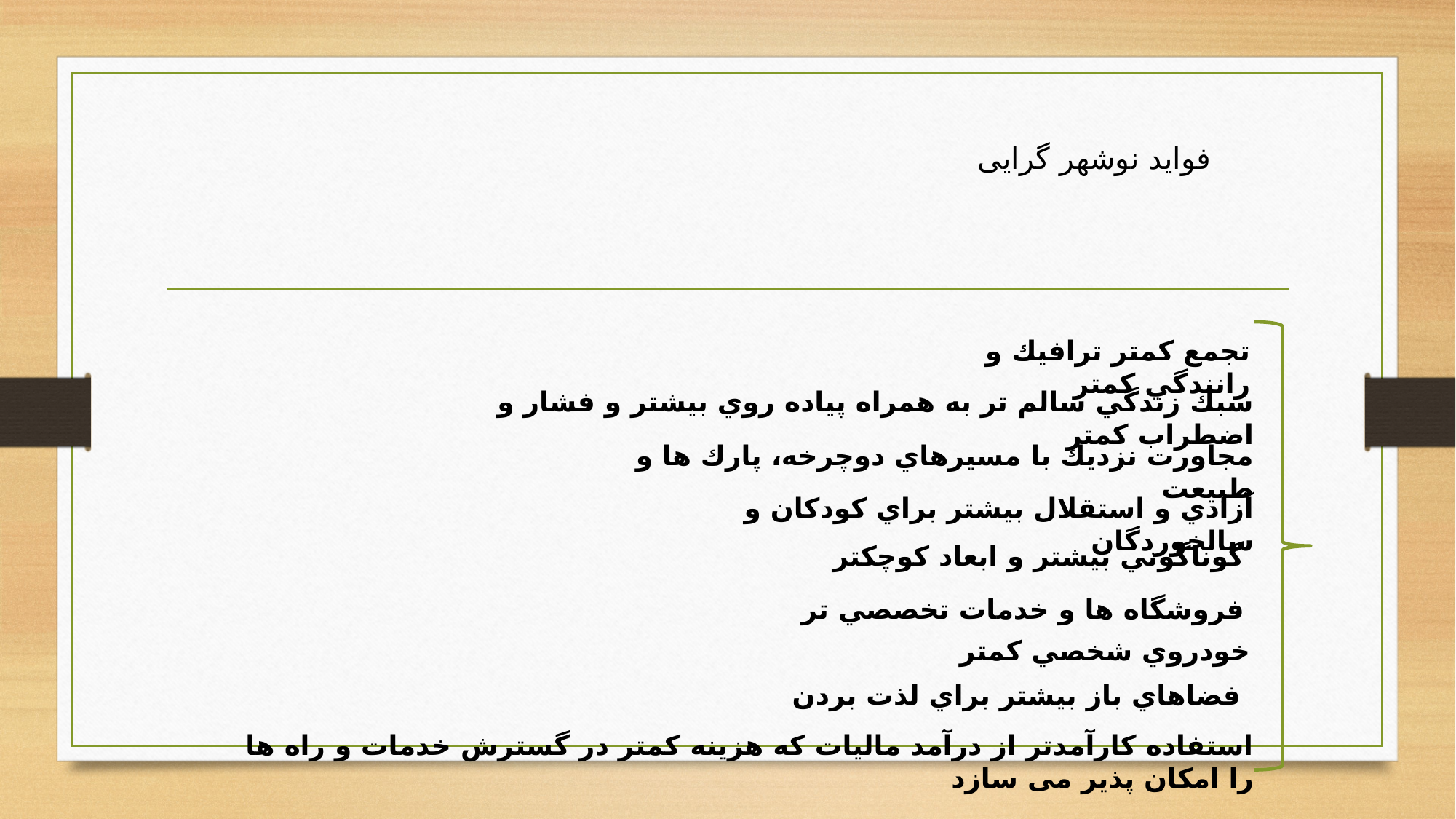

# فواید نوشهر گرایی

تجمع كمتر ترافيك و رانندگي كمتر
سبك زندگي سالم تر به همراه پياده روي بيشتر و فشار و اضطراب كمتر
مجاورت نزديك با مسيرهاي دوچرخه، پارك ها و طبيعت
آزادي و استقلال بيشتر براي كودكان و سالخوردگان
گوناگوني بيشتر و ابعاد كوچكتر
‌فروشگاه ها و خدمات تخصصي تر
خودروي شخصي كمتر
فضاهاي باز بيشتر براي لذت بردن
استفاده كارآمدتر از درآمد ماليات که هزینه کمتر در گسترش خدمات و راه ها را امکان پذیر می سازد